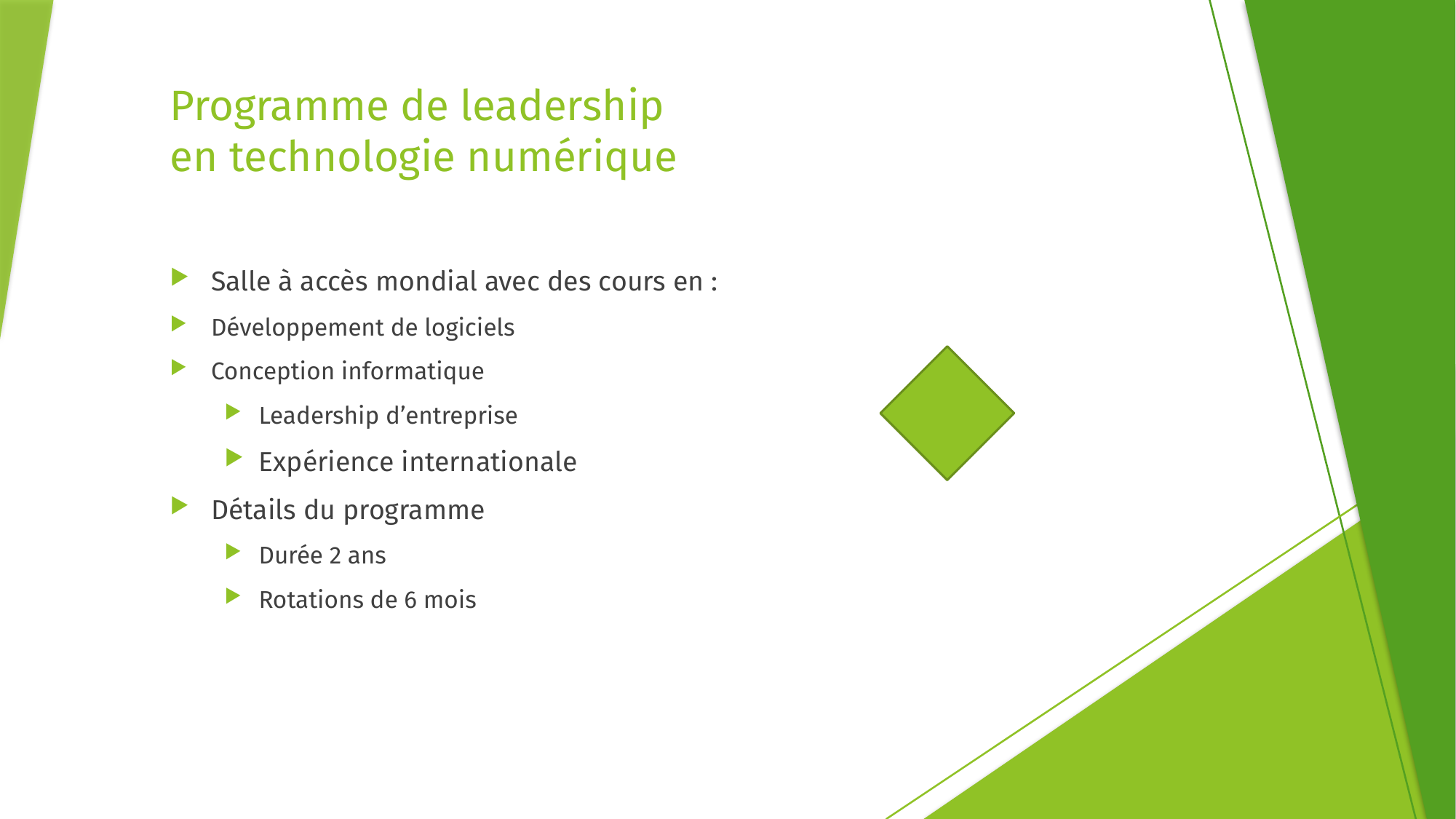

# Programme de leadership en technologie numérique

Salle à accès mondial avec des cours en :
Développement de logiciels
Conception informatique
Leadership d’entreprise
Expérience internationale
Détails du programme
Durée 2 ans
Rotations de 6 mois